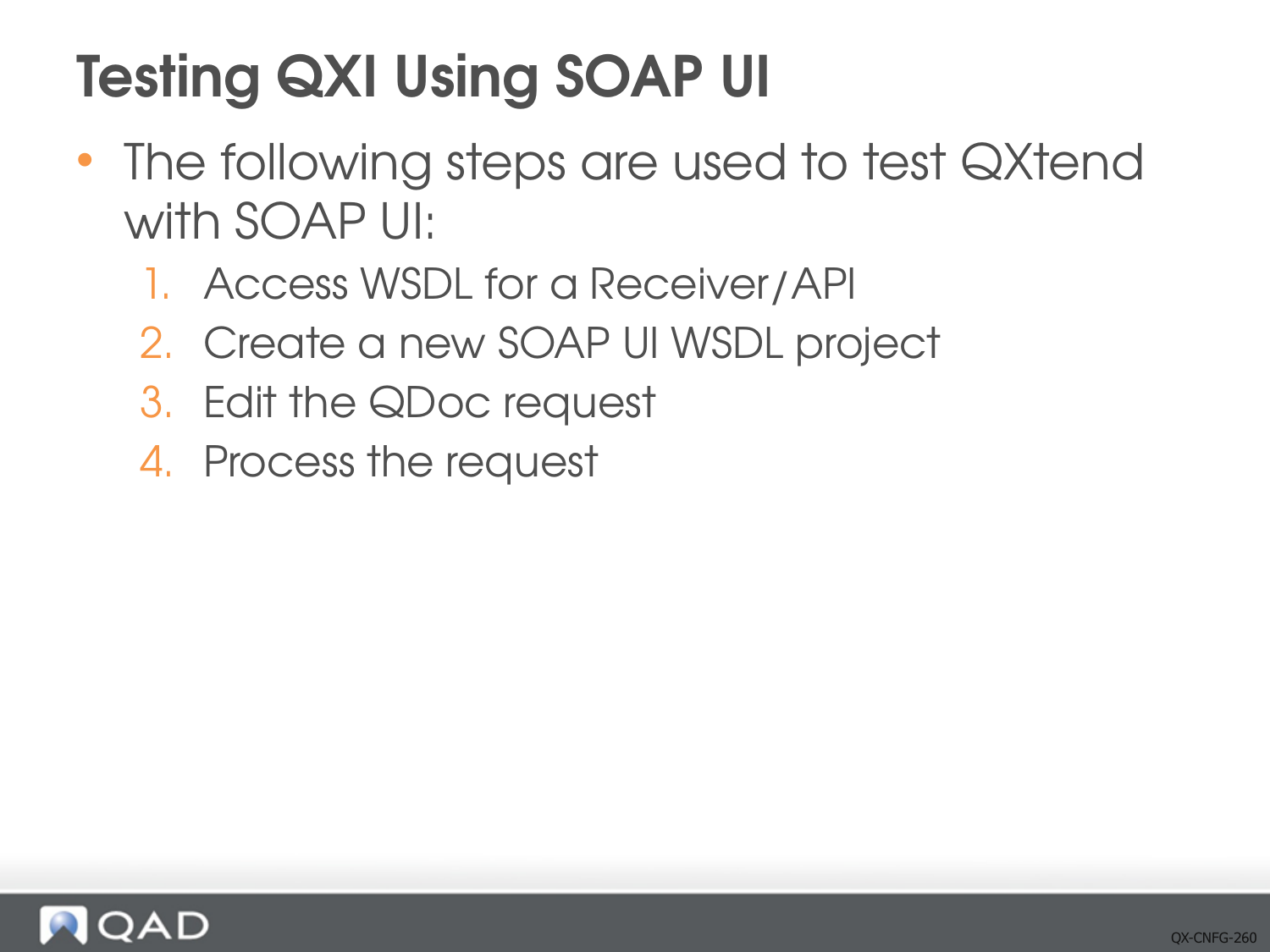

# Testing QXI Using SOAP UI
The following steps are used to test QXtend with SOAP UI:
Access WSDL for a Receiver/API
Create a new SOAP UI WSDL project
Edit the QDoc request
Process the request
QX-CNFG-260